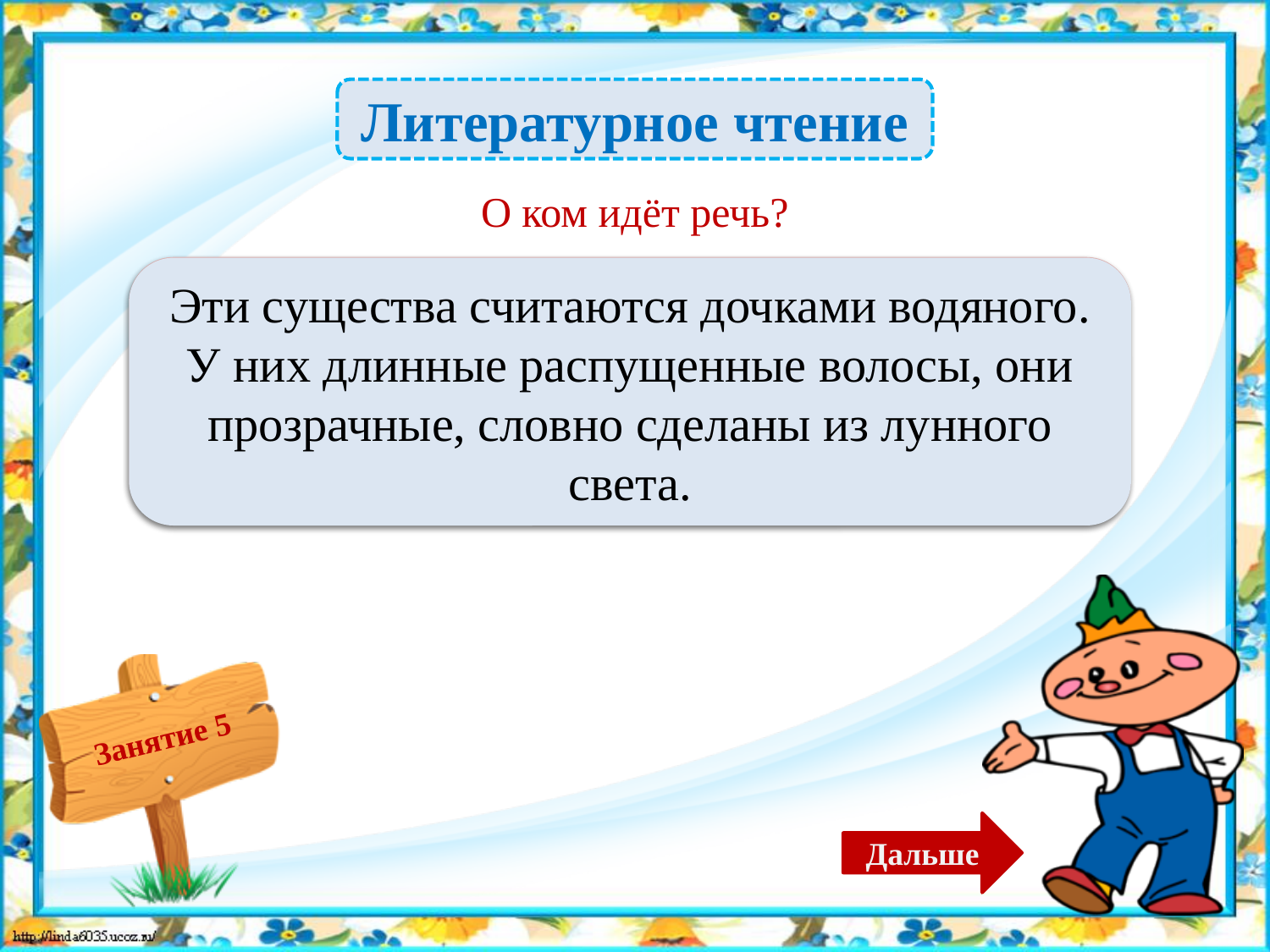

Литературное чтение
О ком идёт речь?
Русалки – 2б.
Эти существа считаются дочками водяного. У них длинные распущенные волосы, они прозрачные, словно сделаны из лунного света.

Дальше